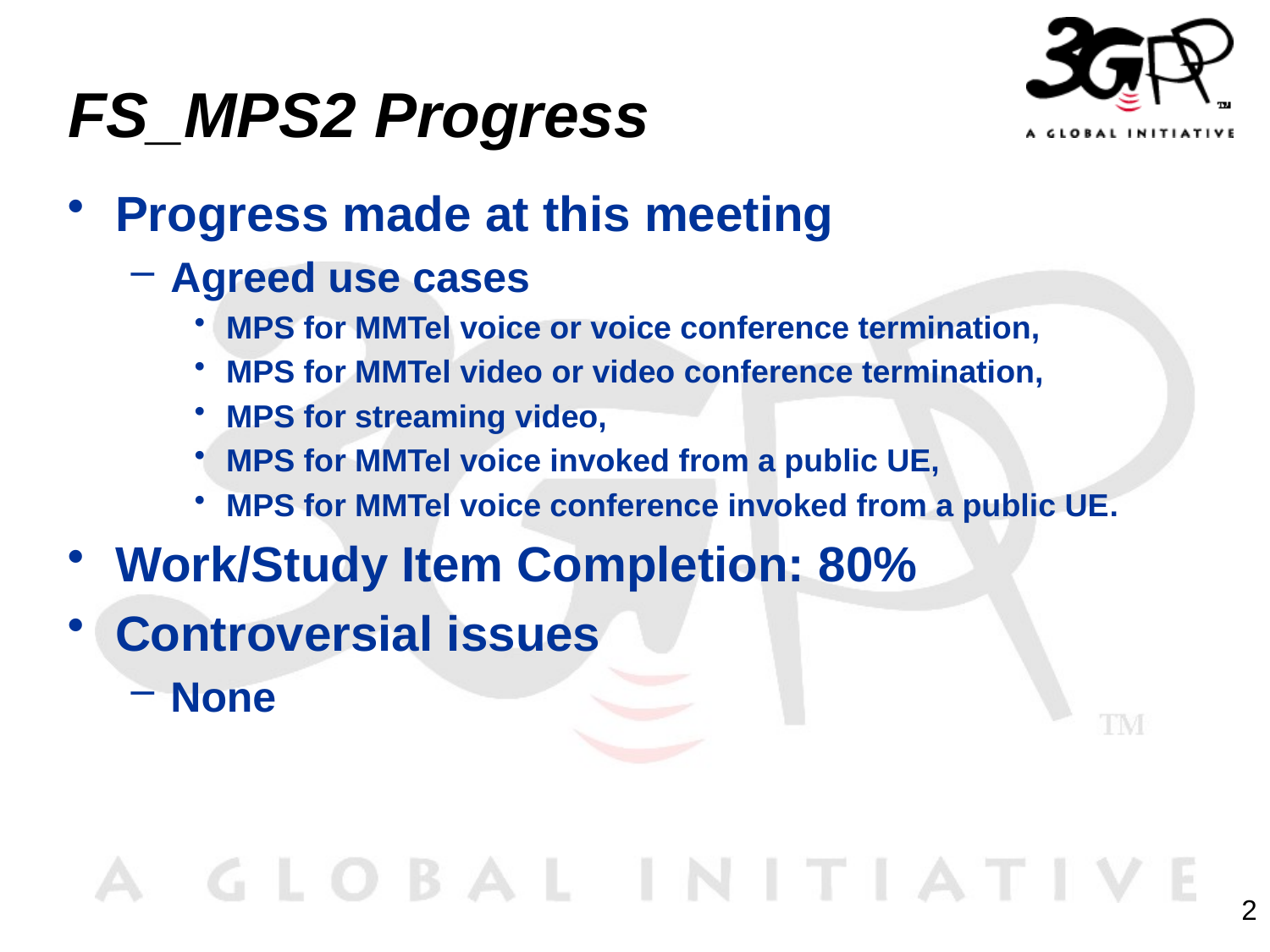

# FS_MPS2 Progress
Progress made at this meeting
Agreed use cases
MPS for MMTel voice or voice conference termination,
MPS for MMTel video or video conference termination,
MPS for streaming video,
MPS for MMTel voice invoked from a public UE,
MPS for MMTel voice conference invoked from a public UE.
Work/Study Item Completion: 80%
Controversial issues
None
2